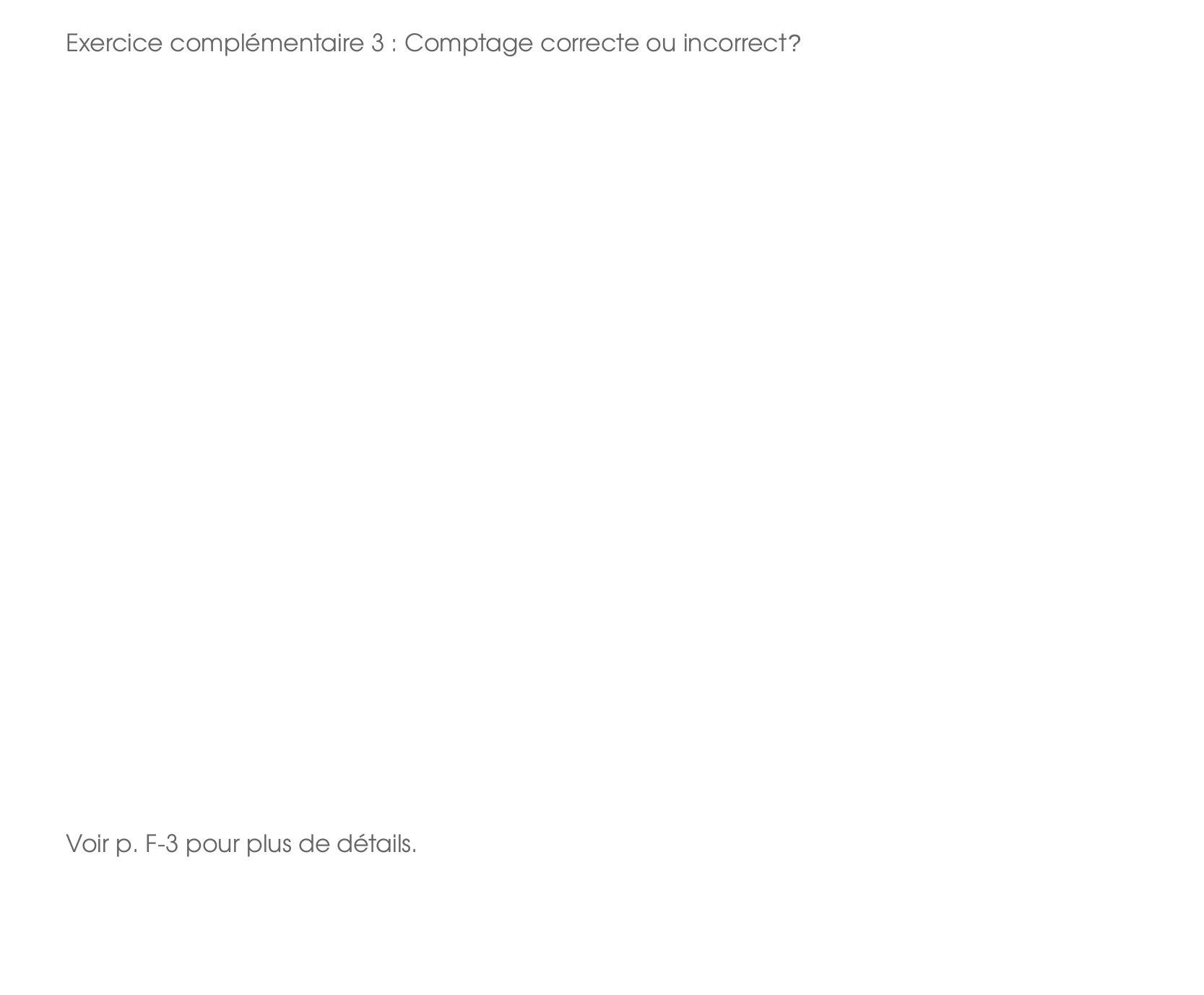

Exercice complémentaire 3 : Comptage correcte ou incorrect?
Voir p. F-3 pour plus de détails.